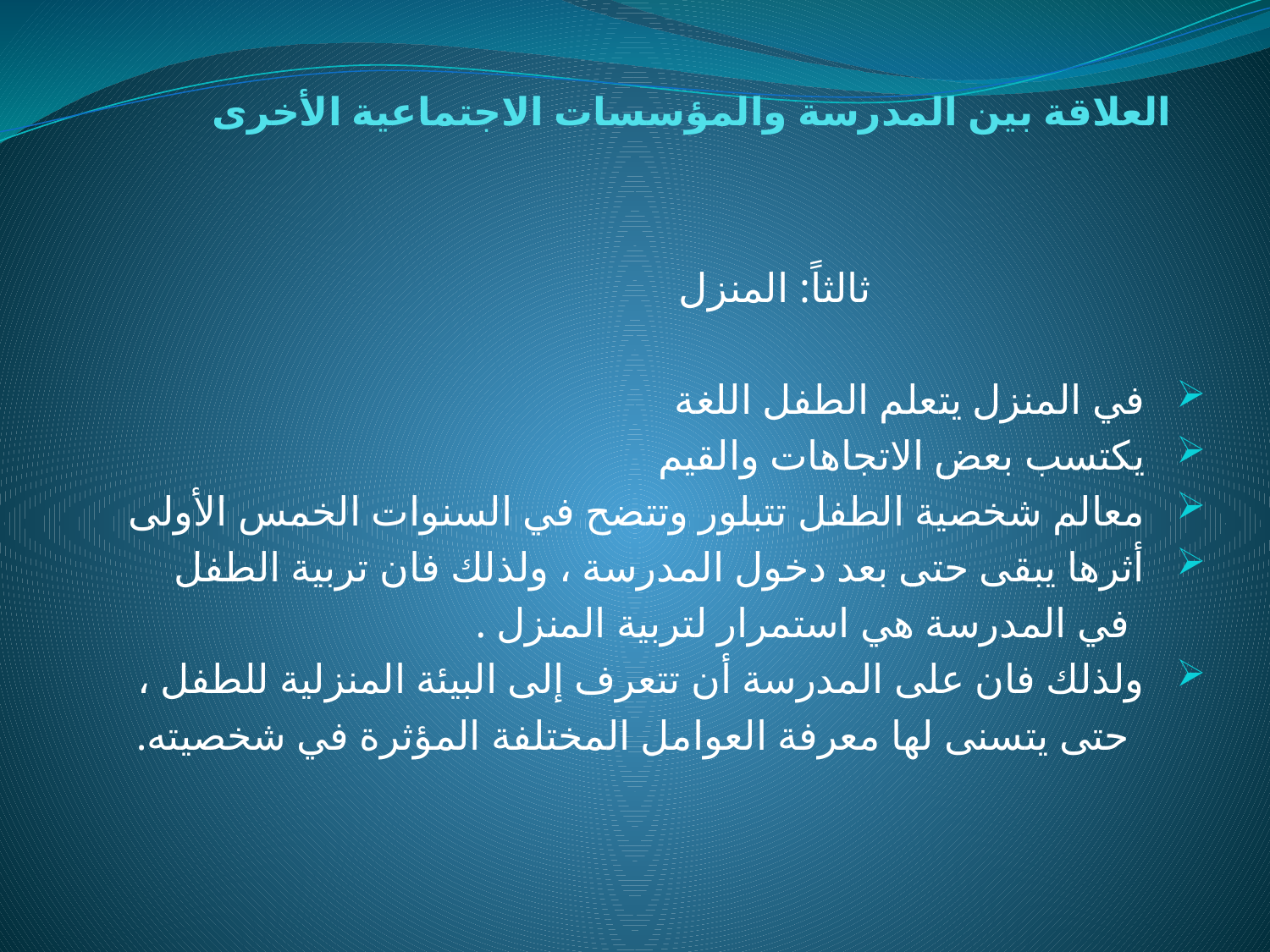

# العلاقة بين المدرسة والمؤسسات الاجتماعية الأخرى
                               ثالثاً: المنزل

   في المنزل يتعلم الطفل اللغة
   يكتسب بعض الاتجاهات والقيم
   معالم شخصية الطفل تتبلور وتتضح في السنوات الخمس الأولى
   أثرها يبقى حتى بعد دخول المدرسة ، ولذلك فان تربية الطفل
      في المدرسة هي استمرار لتربية المنزل .
   ولذلك فان على المدرسة أن تتعرف إلى البيئة المنزلية للطفل ،
      حتى يتسنى لها معرفة العوامل المختلفة المؤثرة في شخصيته.